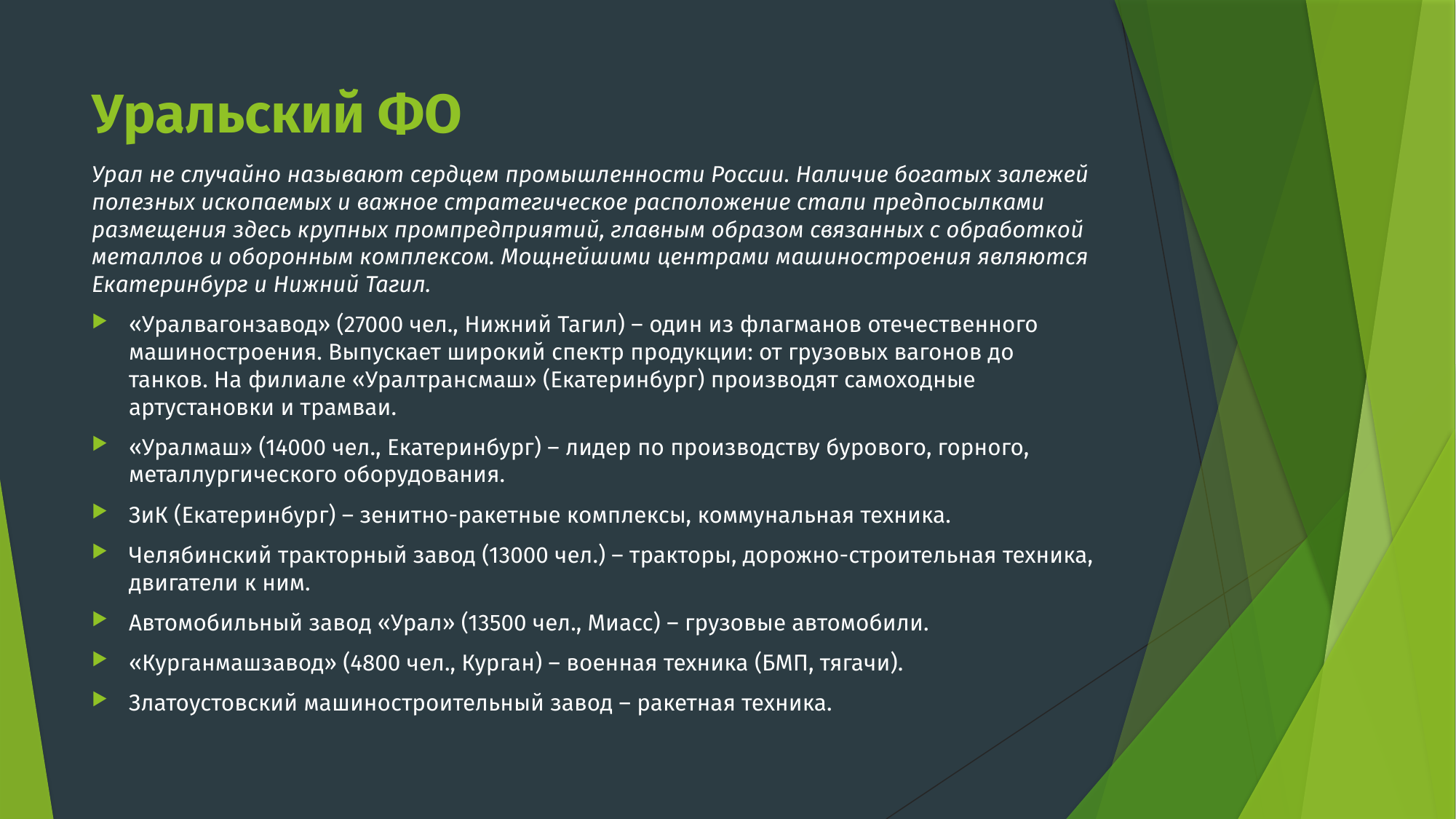

# Уральский ФО
Урал не случайно называют сердцем промышленности России. Наличие богатых залежей полезных ископаемых и важное стратегическое расположение стали предпосылками размещения здесь крупных промпредприятий, главным образом связанных с обработкой металлов и оборонным комплексом. Мощнейшими центрами машиностроения являются Екатеринбург и Нижний Тагил.
«Уралвагонзавод» (27000 чел., Нижний Тагил) – один из флагманов отечественного машиностроения. Выпускает широкий спектр продукции: от грузовых вагонов до танков. На филиале «Уралтрансмаш» (Екатеринбург) производят самоходные артустановки и трамваи.
«Уралмаш» (14000 чел., Екатеринбург) – лидер по производству бурового, горного, металлургического оборудования.
ЗиК (Екатеринбург) – зенитно-ракетные комплексы, коммунальная техника.
Челябинский тракторный завод (13000 чел.) – тракторы, дорожно-строительная техника, двигатели к ним.
Автомобильный завод «Урал» (13500 чел., Миасс) – грузовые автомобили.
«Курганмашзавод» (4800 чел., Курган) – военная техника (БМП, тягачи).
Златоустовский машиностроительный завод – ракетная техника.